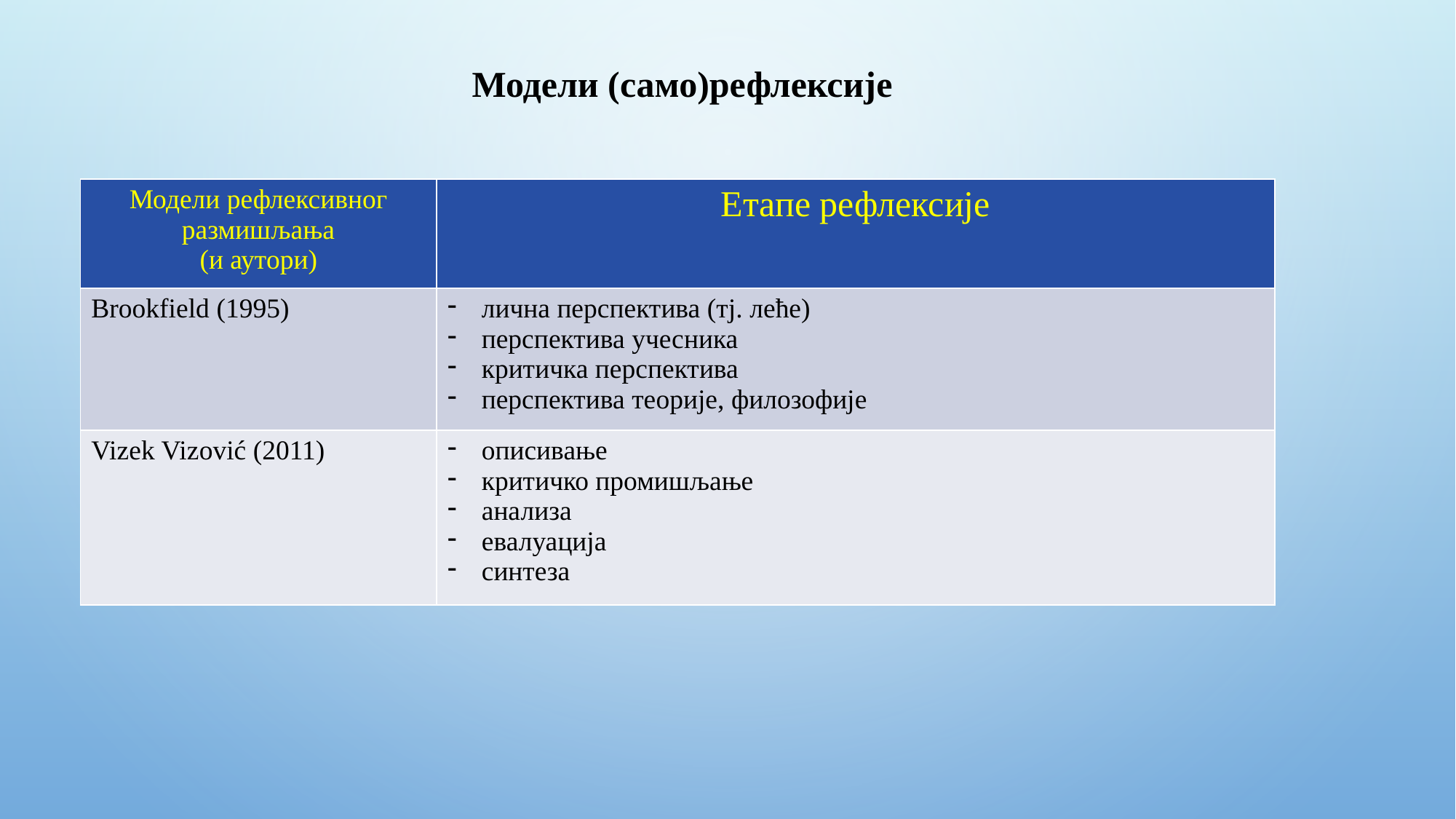

# Модели (само)рефлексије
| Модели рефлексивног размишљања (и аутори) | Етапе рефлексије |
| --- | --- |
| Brookfield (1995) | лична перспектива (тј. леће) перспектива учесника критичка перспектива перспектива теорије, филозофије |
| Vizek Vizović (2011) | описивање критичко промишљање анализа евалуација синтеза |